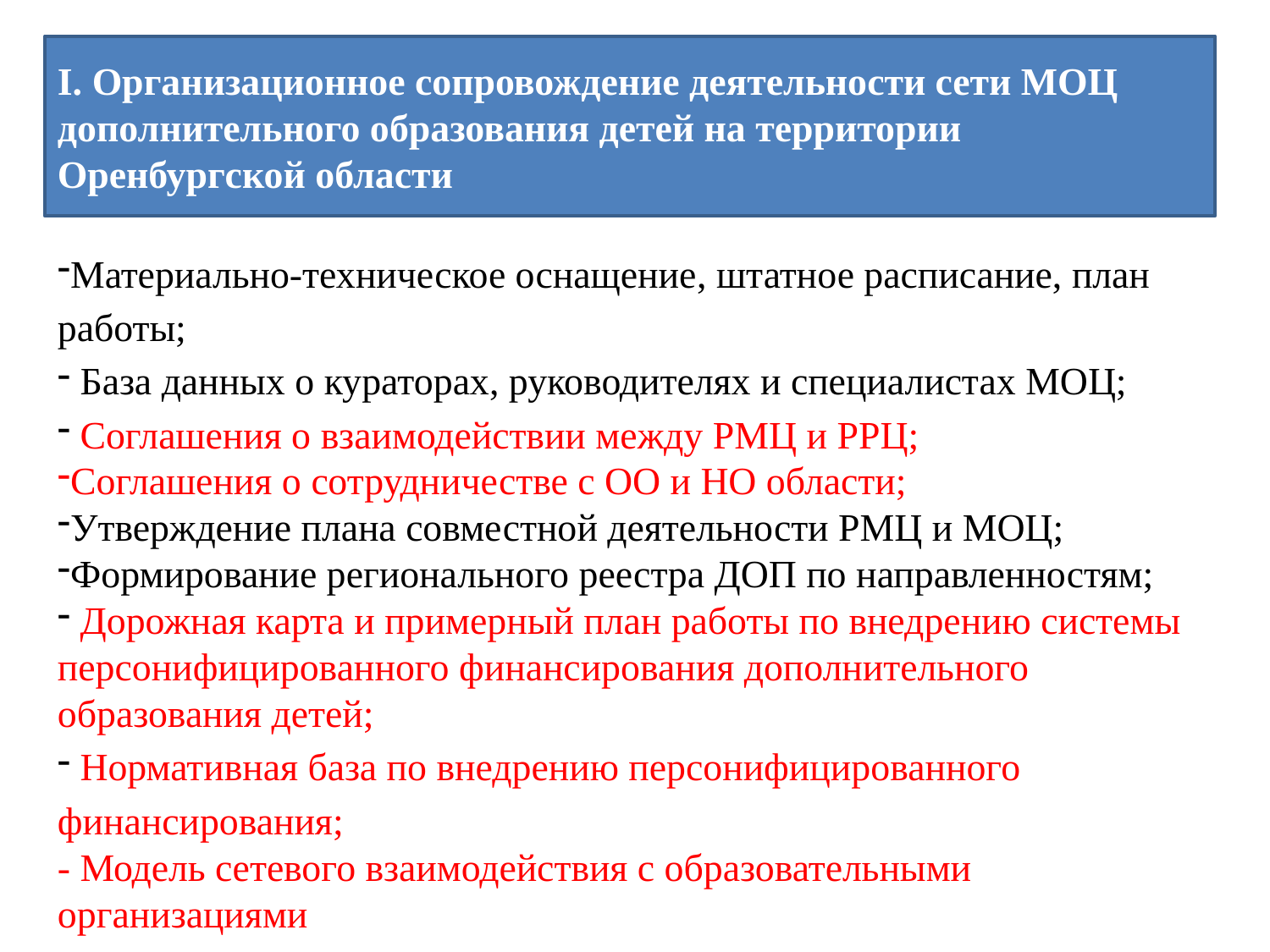

I. Организационное сопровождение деятельности сети МОЦ дополнительного образования детей на территории Оренбургской области
Материально-техническое оснащение, штатное расписание, план работы;
 База данных о кураторах, руководителях и специалистах МОЦ;
 Соглашения о взаимодействии между РМЦ и РРЦ;
Соглашения о сотрудничестве с ОО и НО области;
Утверждение плана совместной деятельности РМЦ и МОЦ;
Формирование регионального реестра ДОП по направленностям;
 Дорожная карта и примерный план работы по внедрению системы персонифицированного финансирования дополнительного образования детей;
 Нормативная база по внедрению персонифицированного финансирования;
- Модель сетевого взаимодействия с образовательными организациями